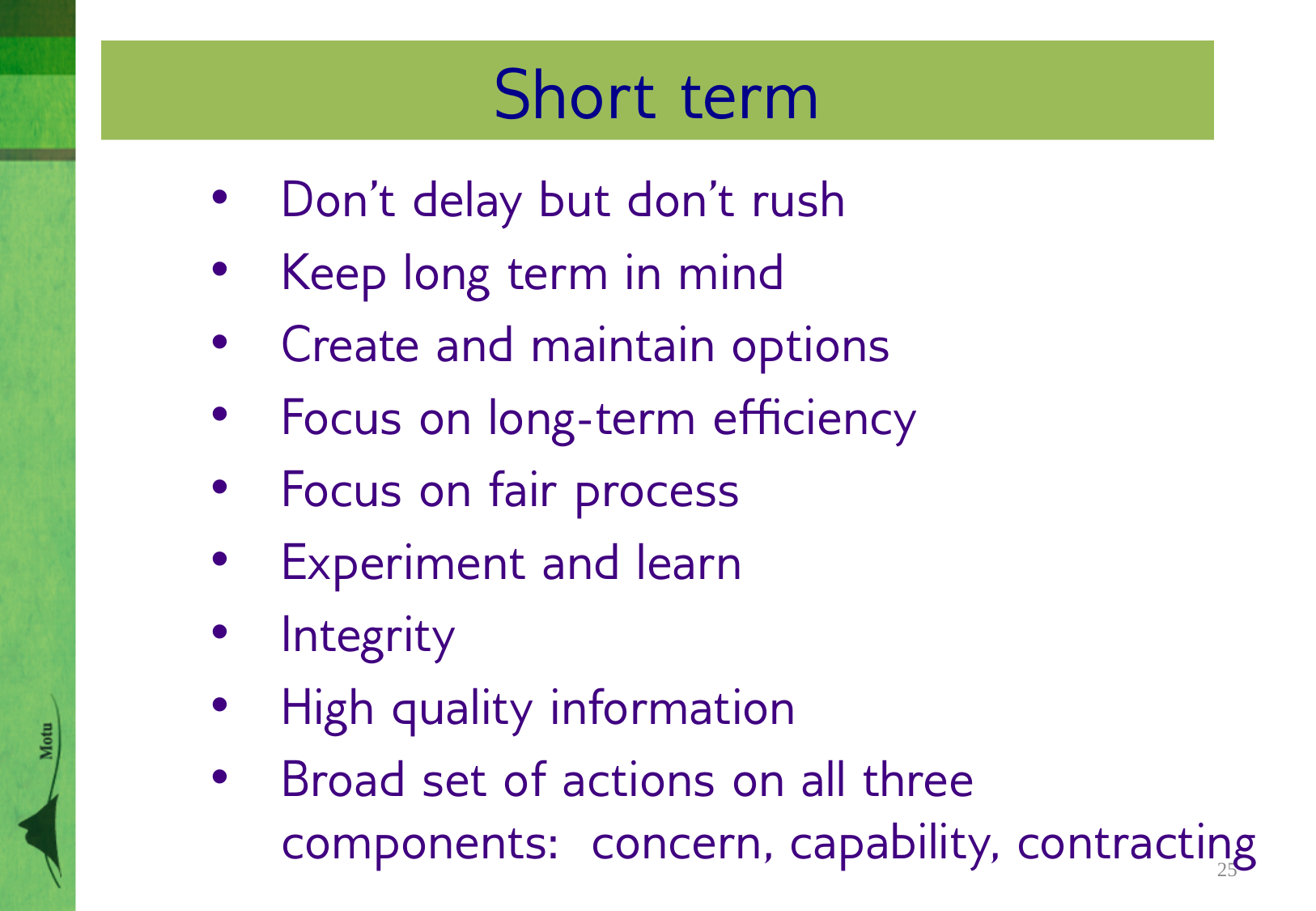

# Short term
Don’t delay but don’t rush
Keep long term in mind
Create and maintain options
Focus on long-term efficiency
Focus on fair process
Experiment and learn
Integrity
High quality information
Broad set of actions on all three components:  concern, capability, contracting

25